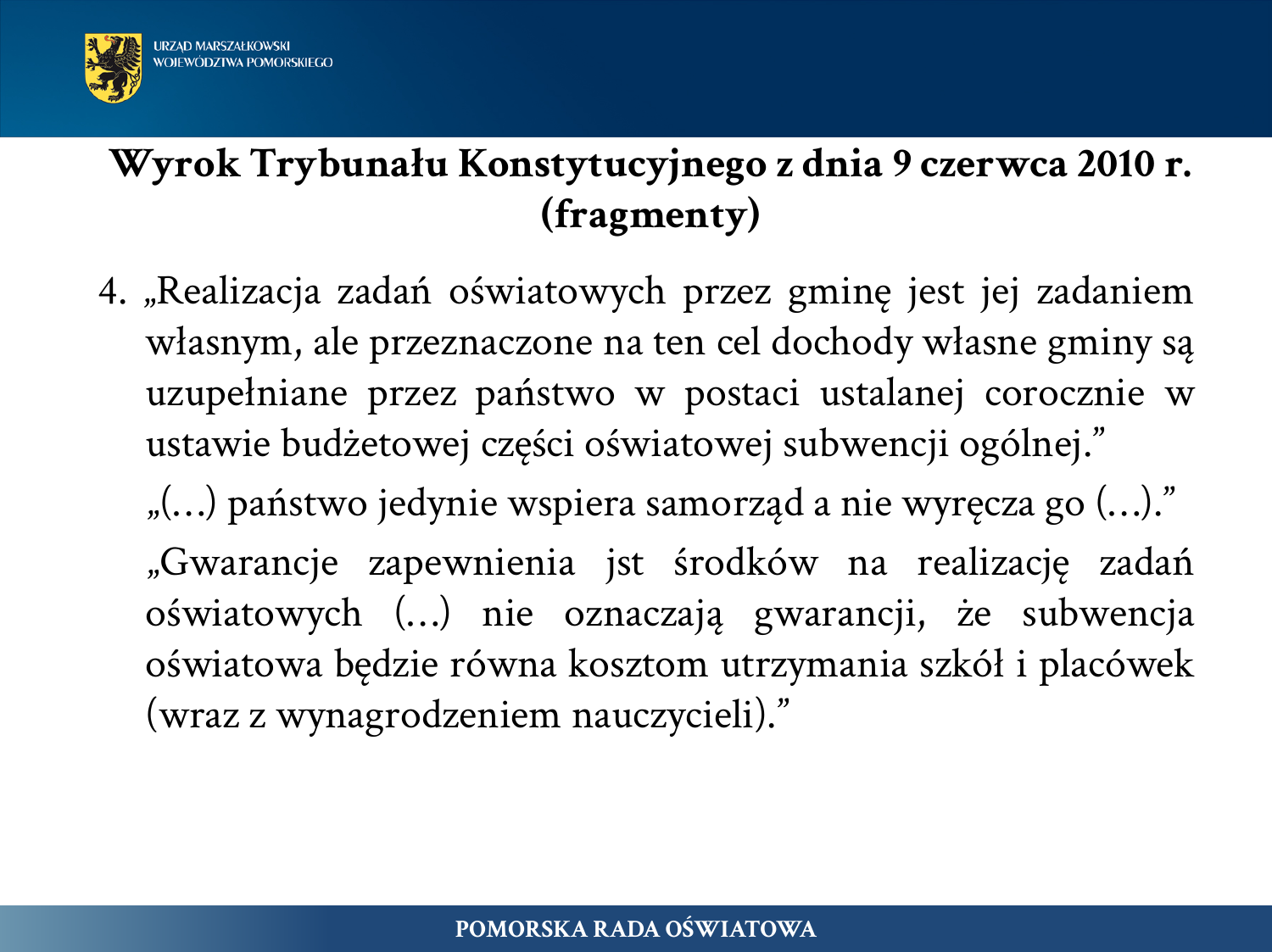

# Wyrok Trybunału Konstytucyjnego z dnia 9 czerwca 2010 r. (fragmenty)
4. „Realizacja zadań oświatowych przez gminę jest jej zadaniem własnym, ale przeznaczone na ten cel dochody własne gminy są uzupełniane przez państwo w postaci ustalanej corocznie w ustawie budżetowej części oświatowej subwencji ogólnej.”
„(…) państwo jedynie wspiera samorząd a nie wyręcza go (…).”
„Gwarancje zapewnienia jst środków na realizację zadań oświatowych (…) nie oznaczają gwarancji, że subwencja oświatowa będzie równa kosztom utrzymania szkół i placówek (wraz z wynagrodzeniem nauczycieli).”

POMORSKA RADA OŚWIATOWA